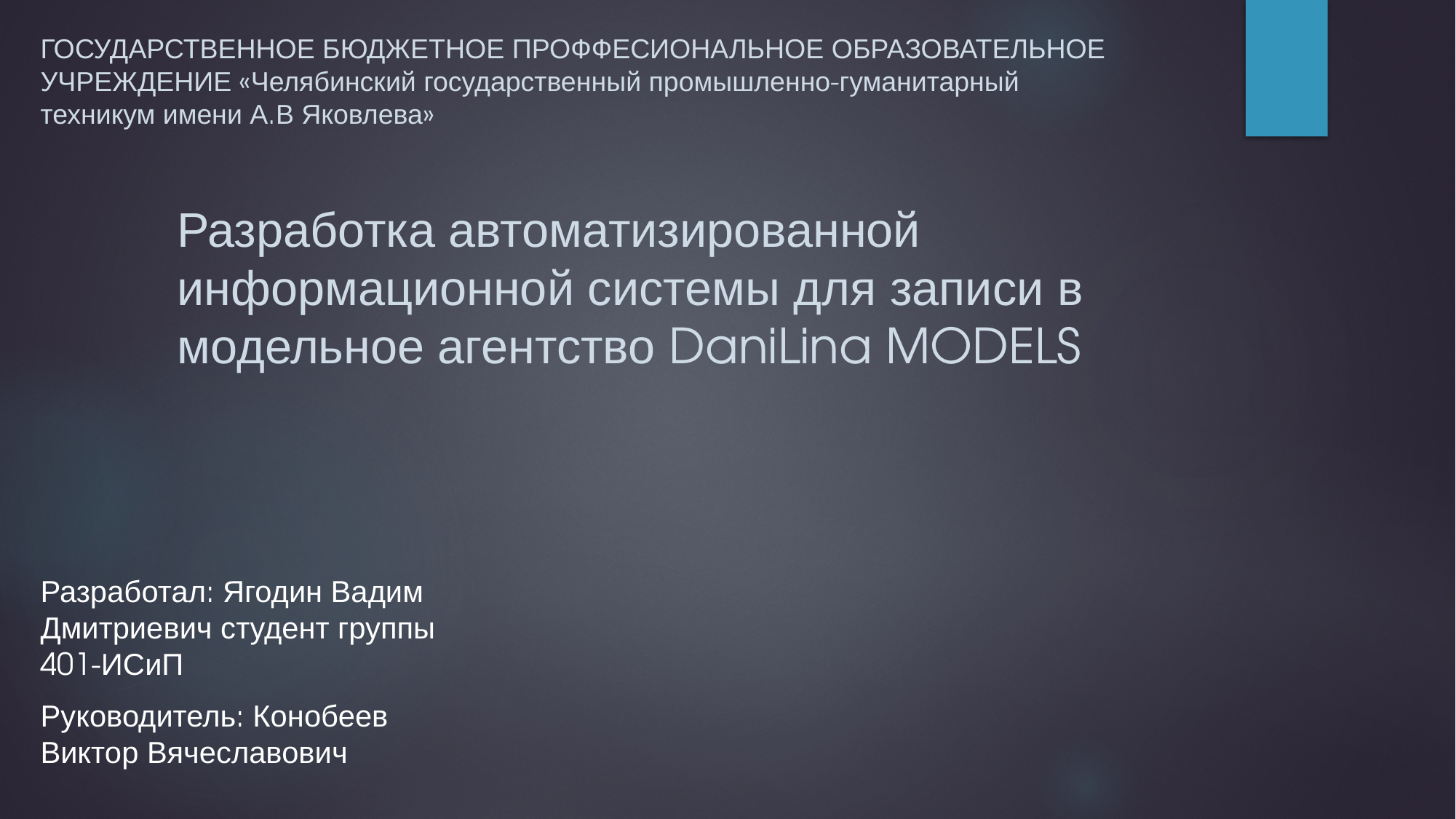

ГОСУДАРСТВЕННОЕ БЮДЖЕТНОЕ ПРОФФЕСИОНАЛЬНОЕ ОБРАЗОВАТЕЛЬНОЕ УЧРЕЖДЕНИЕ «Челябинский государственный промышленно-гуманитарный техникум имени А.В Яковлева»
# Разработка автоматизированной информационной системы для записи в модельное агентство DaniLina MODELS
Разработал: Ягодин Вадим Дмитриевич студент группы 401-ИСиП
Руководитель: Конобеев Виктор Вячеславович